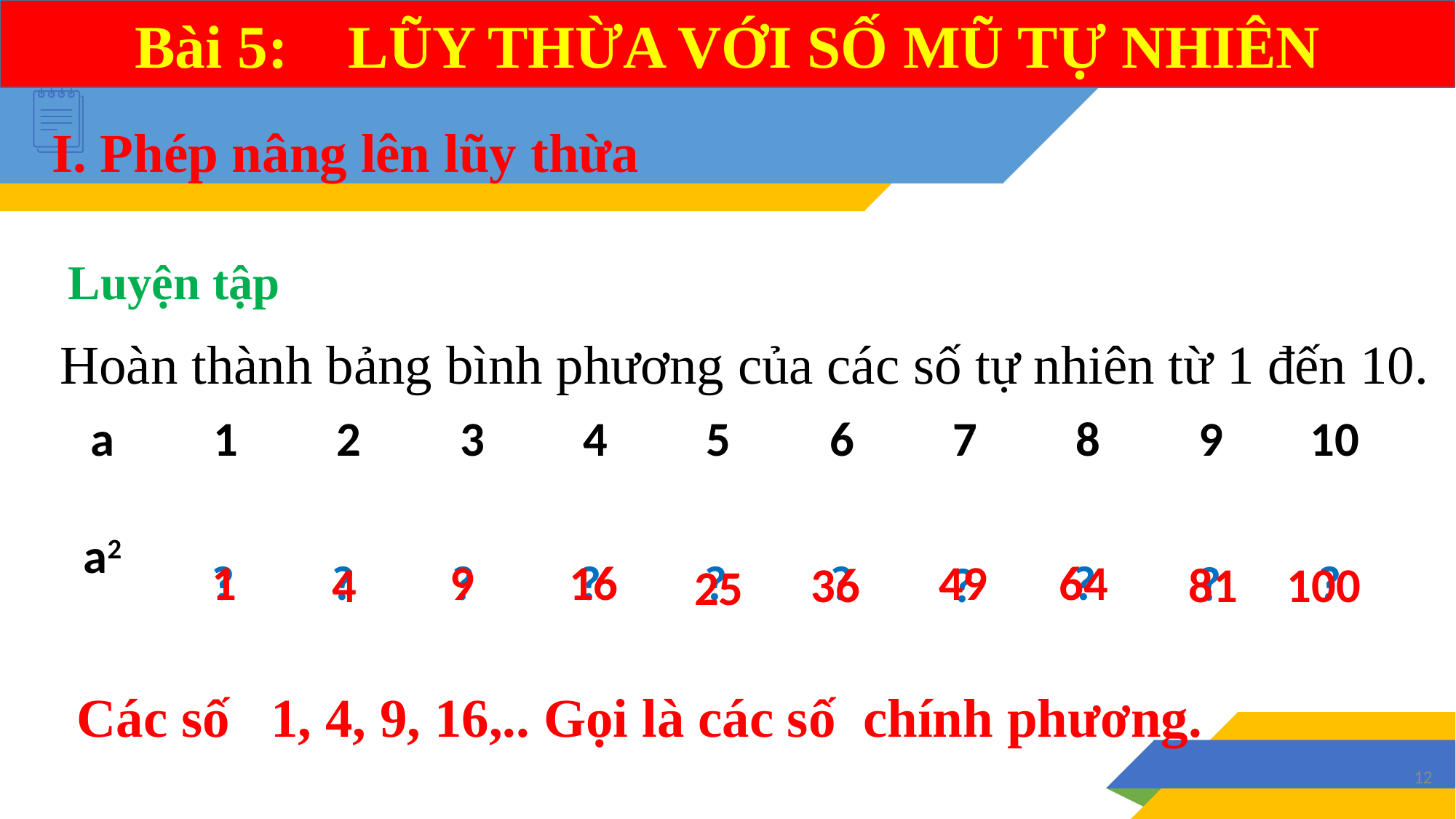

Bài 5:    LŨY THỪA VỚI SỐ MŨ TỰ NHIÊN

I. Phép nâng lên lũy thừa
Luyện tập
Hoàn thành bảng bình phương của các số tự nhiên từ 1 đến 10.
| a | 1 | 2 | 3 | 4 | 5 | 6 | 7 | 8 | 9 | 10 |
| --- | --- | --- | --- | --- | --- | --- | --- | --- | --- | --- |
| a2 |  |  |  |  |  |  |  |  |  |  |
49
64
9
16
1
?
?
?
?
?
?
?
?
?
100
36
81
4
?
25
Các số   1, 4, 9, 16,.. Gọi là các số  chính phương.
12